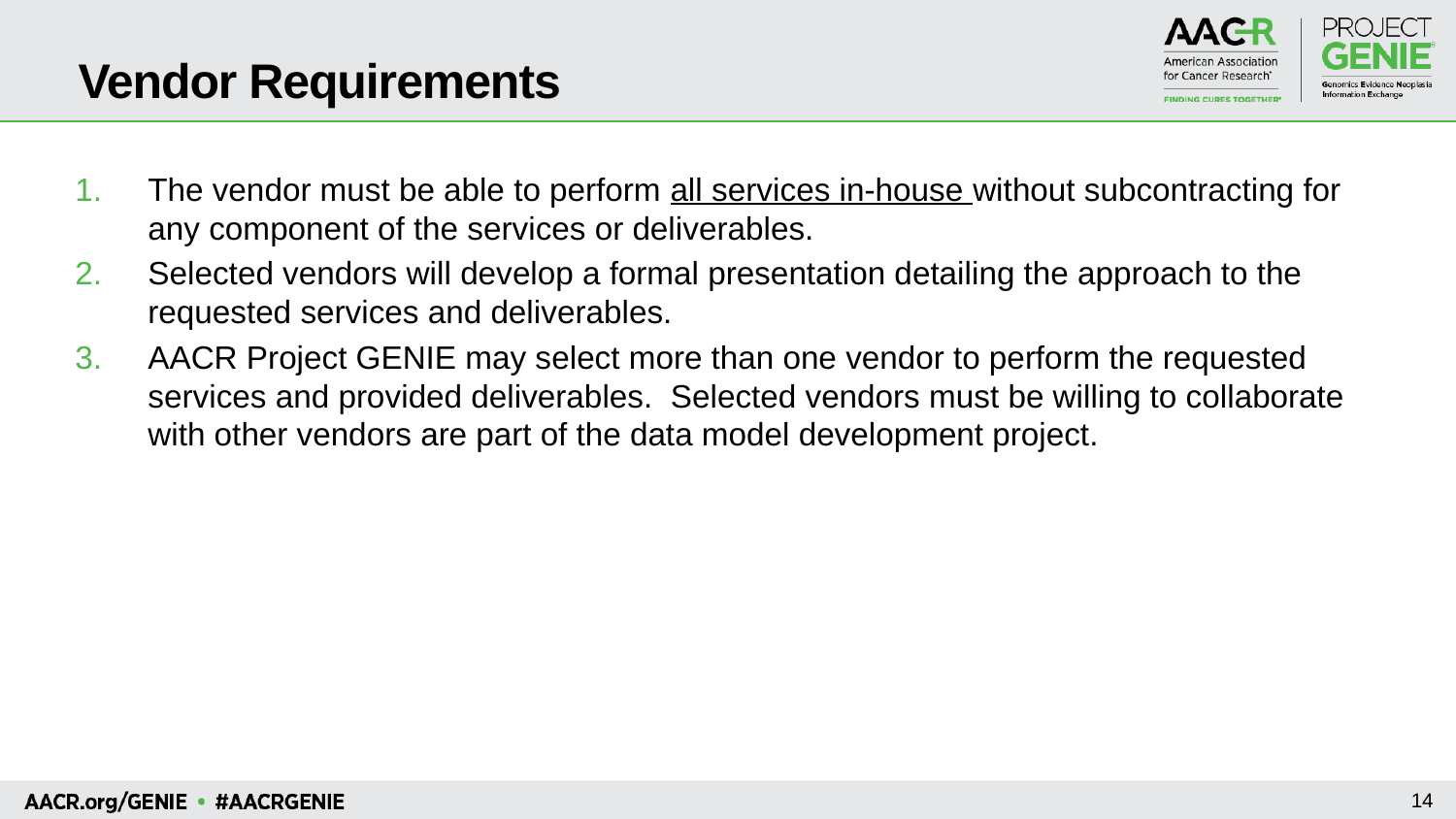

# Vendor Requirements
The vendor must be able to perform all services in-house without subcontracting for any component of the services or deliverables.
Selected vendors will develop a formal presentation detailing the approach to the requested services and deliverables.
AACR Project GENIE may select more than one vendor to perform the requested services and provided deliverables.  Selected vendors must be willing to collaborate with other vendors are part of the data model development project.